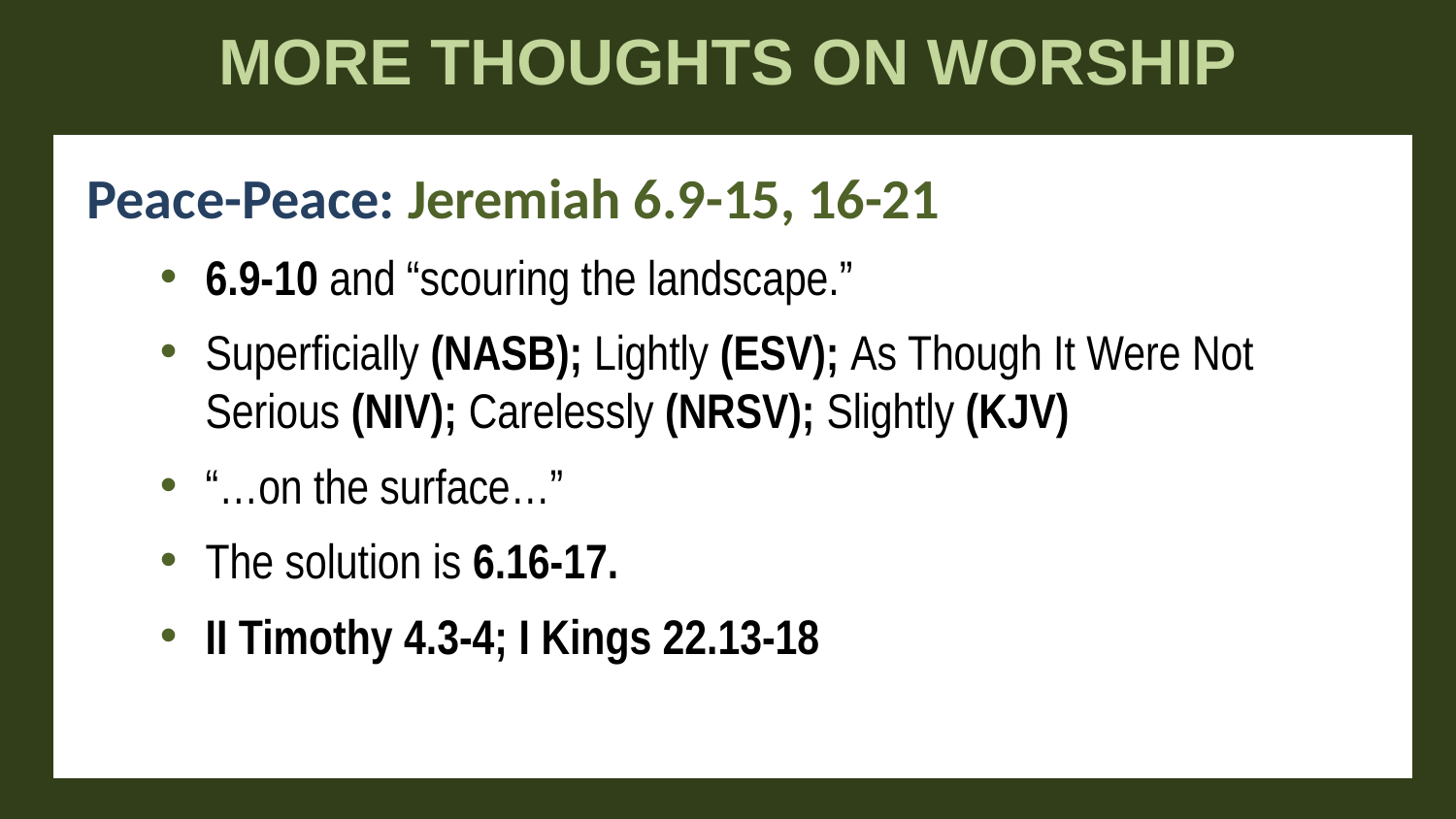

MORE THOUGHTS ON WORSHIP

Peace-Peace: Jeremiah 6.9-15, 16-21
6.9-10 and “scouring the landscape.”

Superficially (NASB); Lightly (ESV); As Though It Were Not Serious (NIV); Carelessly (NRSV); Slightly (KJV)

“…on the surface…”

The solution is 6.16-17.

II Timothy 4.3-4; I Kings 22.13-18